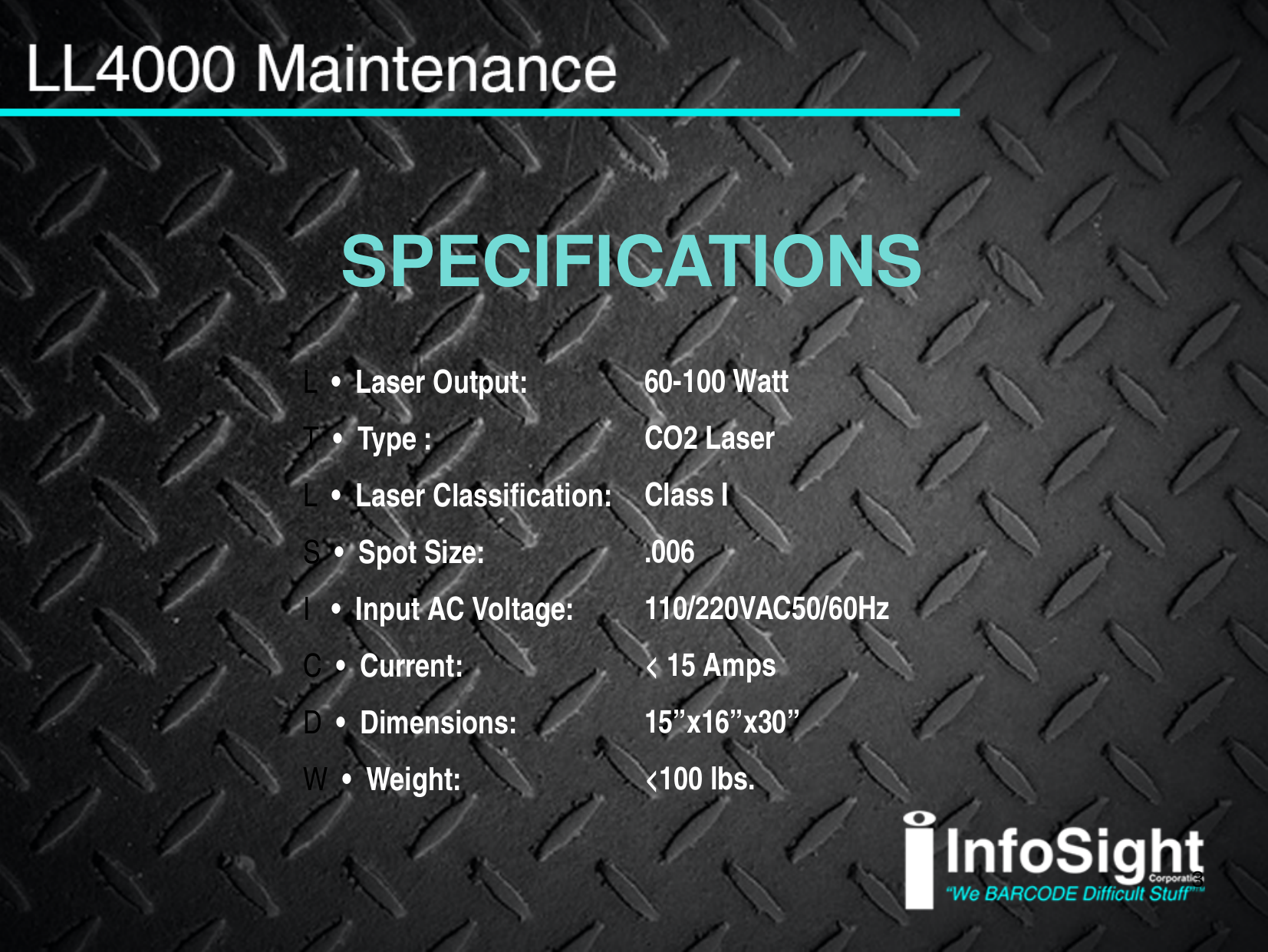

SPECIFICATIONS
| • Laser Output: | 60-100 Watt |
| --- | --- |
| • Type : | CO2 Laser |
| • Laser Classification: | Class I |
| • Spot Size: | .006 |
| • Input AC Voltage: | 110/220VAC50/60Hz |
| • Current: | < 15 Amps |
| • Dimensions: | 15”x16”x30” |
| • Weight: | <100 lbs. |

3